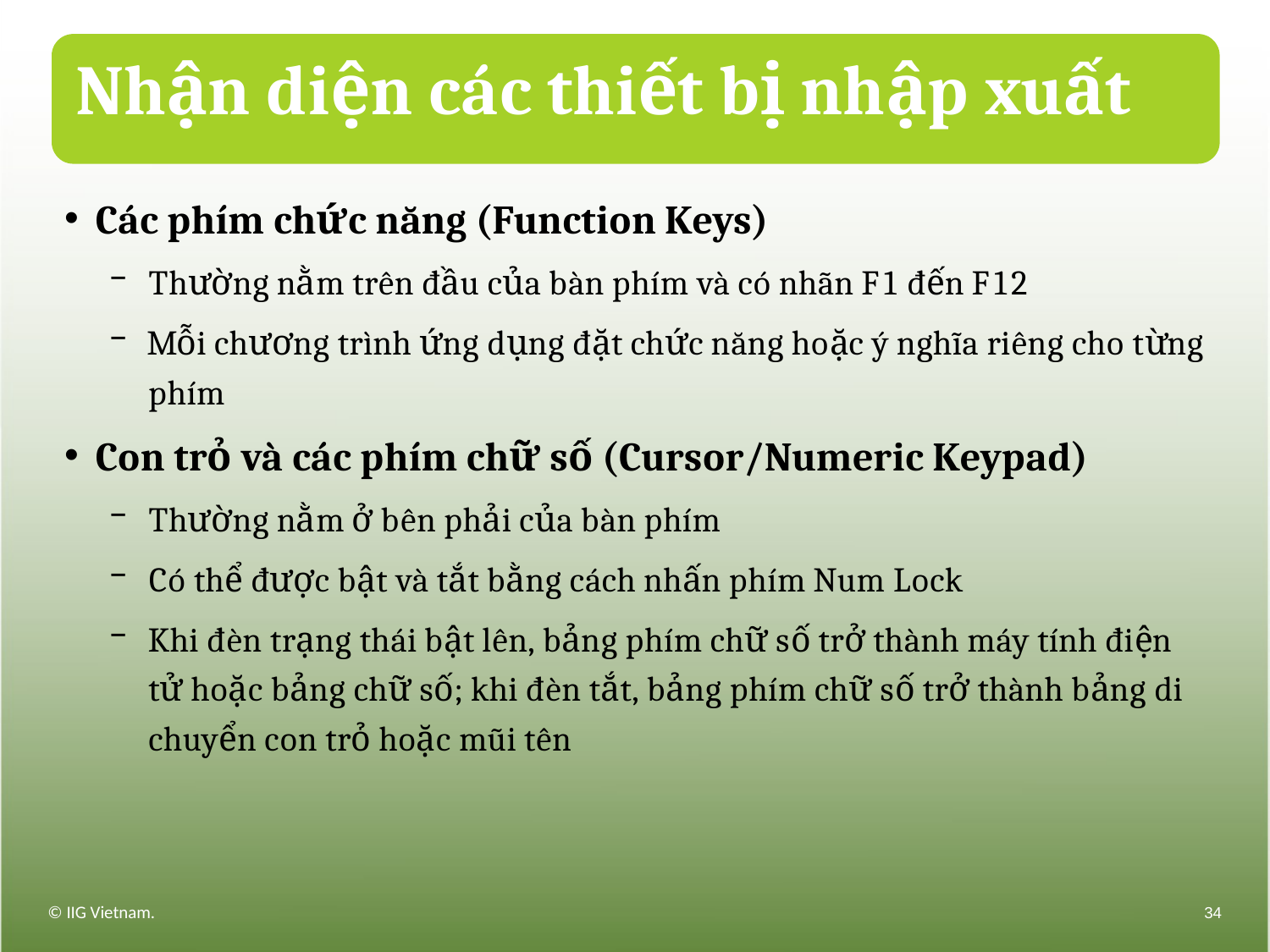

# Nhận diện các thiết bị nhập xuất
Các phím chức năng (Function Keys)
Thường nằm trên đầu của bàn phím và có nhãn F1 đến F12
Mỗi chương trình ứng dụng đặt chức năng hoặc ý nghĩa riêng cho từng phím
Con trỏ và các phím chữ số (Cursor/Numeric Keypad)
Thường nằm ở bên phải của bàn phím
Có thể được bật và tắt bằng cách nhấn phím Num Lock
Khi đèn trạng thái bật lên, bảng phím chữ số trở thành máy tính điện tử hoặc bảng chữ số; khi đèn tắt, bảng phím chữ số trở thành bảng di chuyển con trỏ hoặc mũi tên
© IIG Vietnam.
34